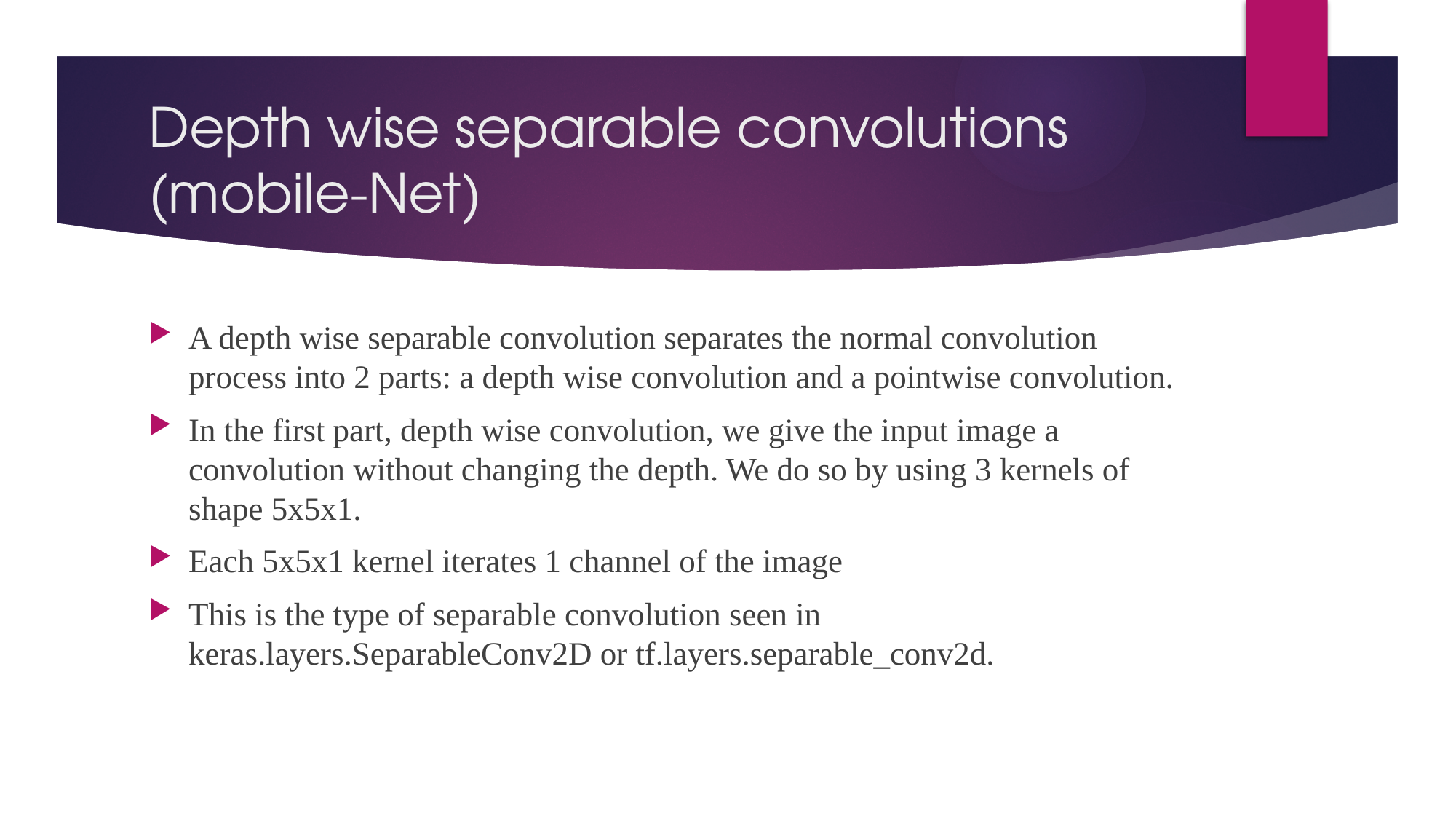

# Depth wise separable convolutions (mobile-Net)
A depth wise separable convolution separates the normal convolution process into 2 parts: a depth wise convolution and a pointwise convolution.
In the first part, depth wise convolution, we give the input image a convolution without changing the depth. We do so by using 3 kernels of shape 5x5x1.
Each 5x5x1 kernel iterates 1 channel of the image
This is the type of separable convolution seen in keras.layers.SeparableConv2D or tf.layers.separable_conv2d.